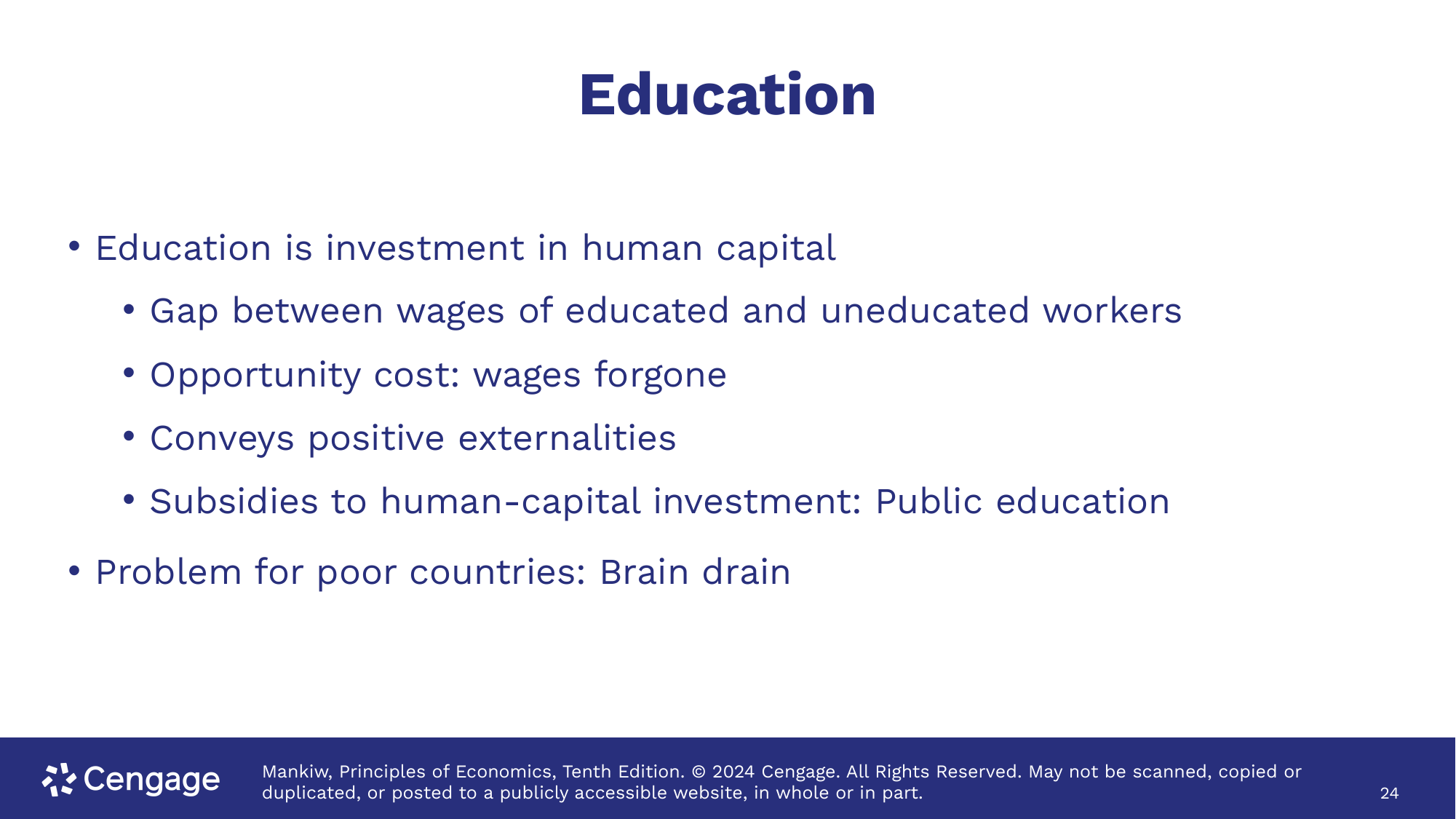

# Education
Education is investment in human capital
Gap between wages of educated and uneducated workers
Opportunity cost: wages forgone
Conveys positive externalities
Subsidies to human-capital investment: Public education
Problem for poor countries: Brain drain